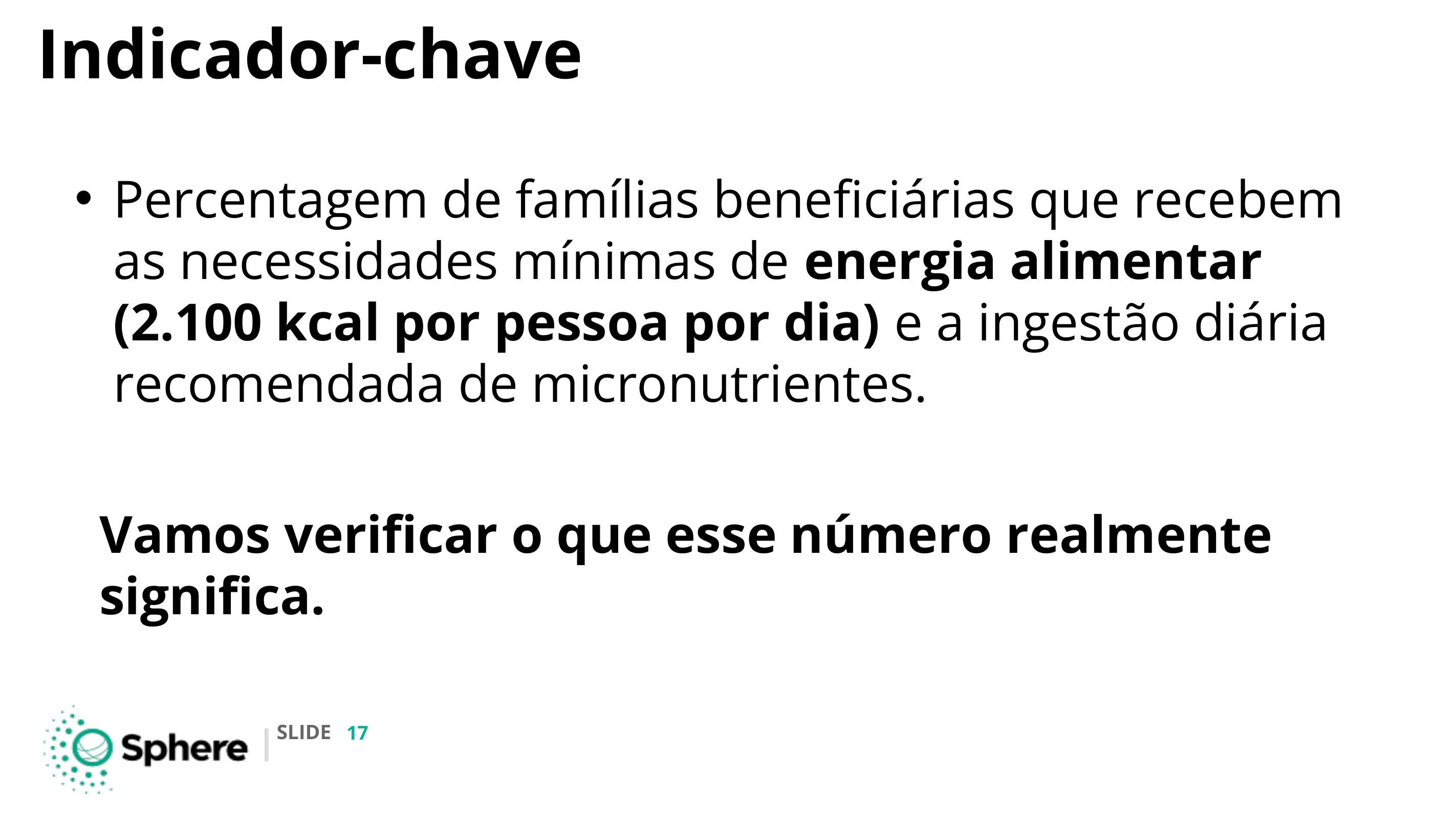

Indicador-chave

Percentagem de famílias beneficiárias que recebem as necessidades mínimas de energia alimentar (2.100 kcal por pessoa por dia) e a ingestão diária recomendada de micronutrientes.
Vamos verificar o que esse número realmente significa.
17